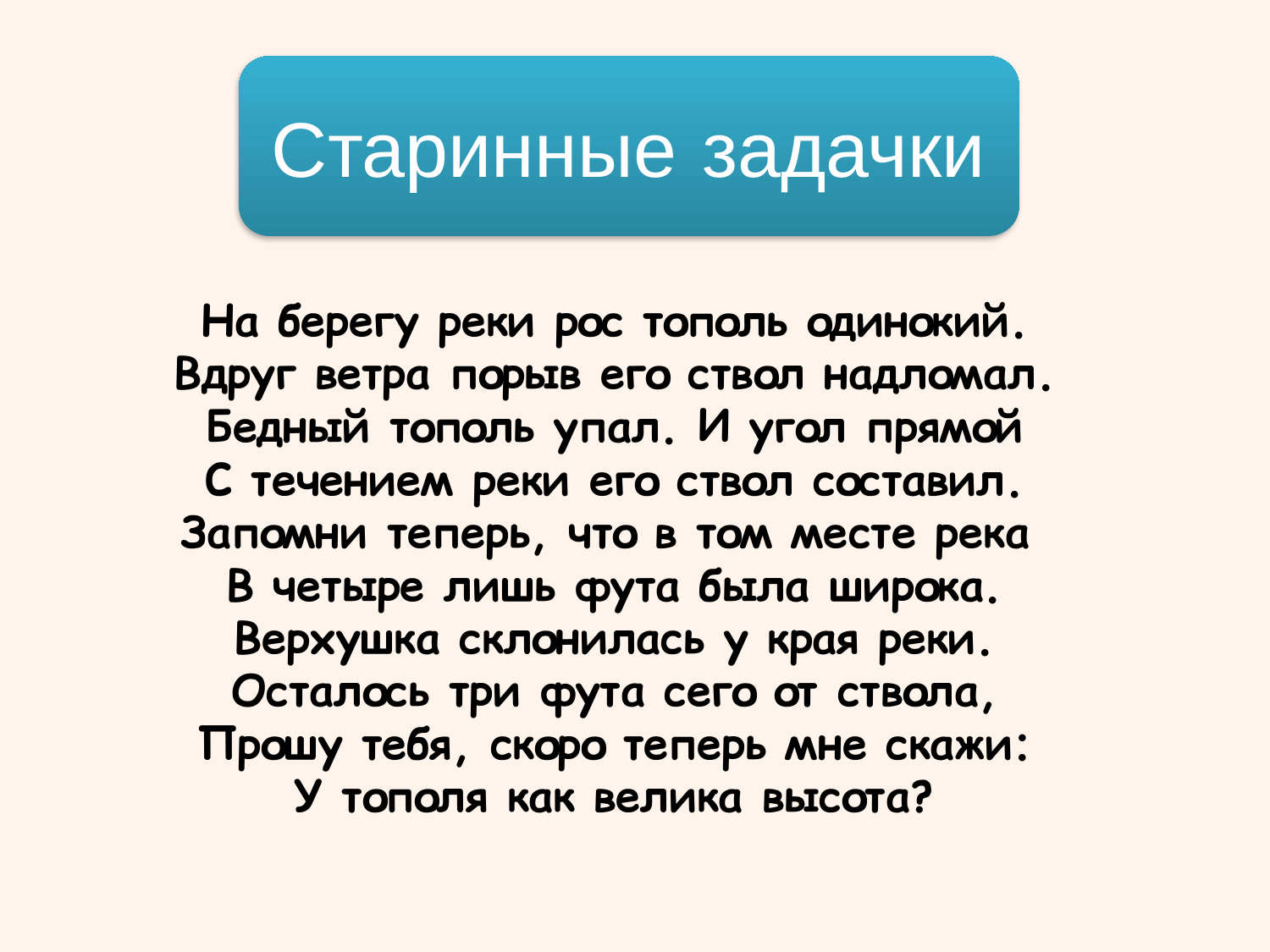

Старинные задачки
На берегу реки рос тополь одинокий.
Вдруг ветра порыв его ствол надломал.
Бедный тополь упал. И угол прямой
С течением реки его ствол составил.
Запомни теперь, что в том месте река
В четыре лишь фута была широка.
 Верхушка склонилась у края реки.
Осталось три фута сего от ствола,
Прошу тебя, скоро теперь мне скажи:
У тополя как велика высота?